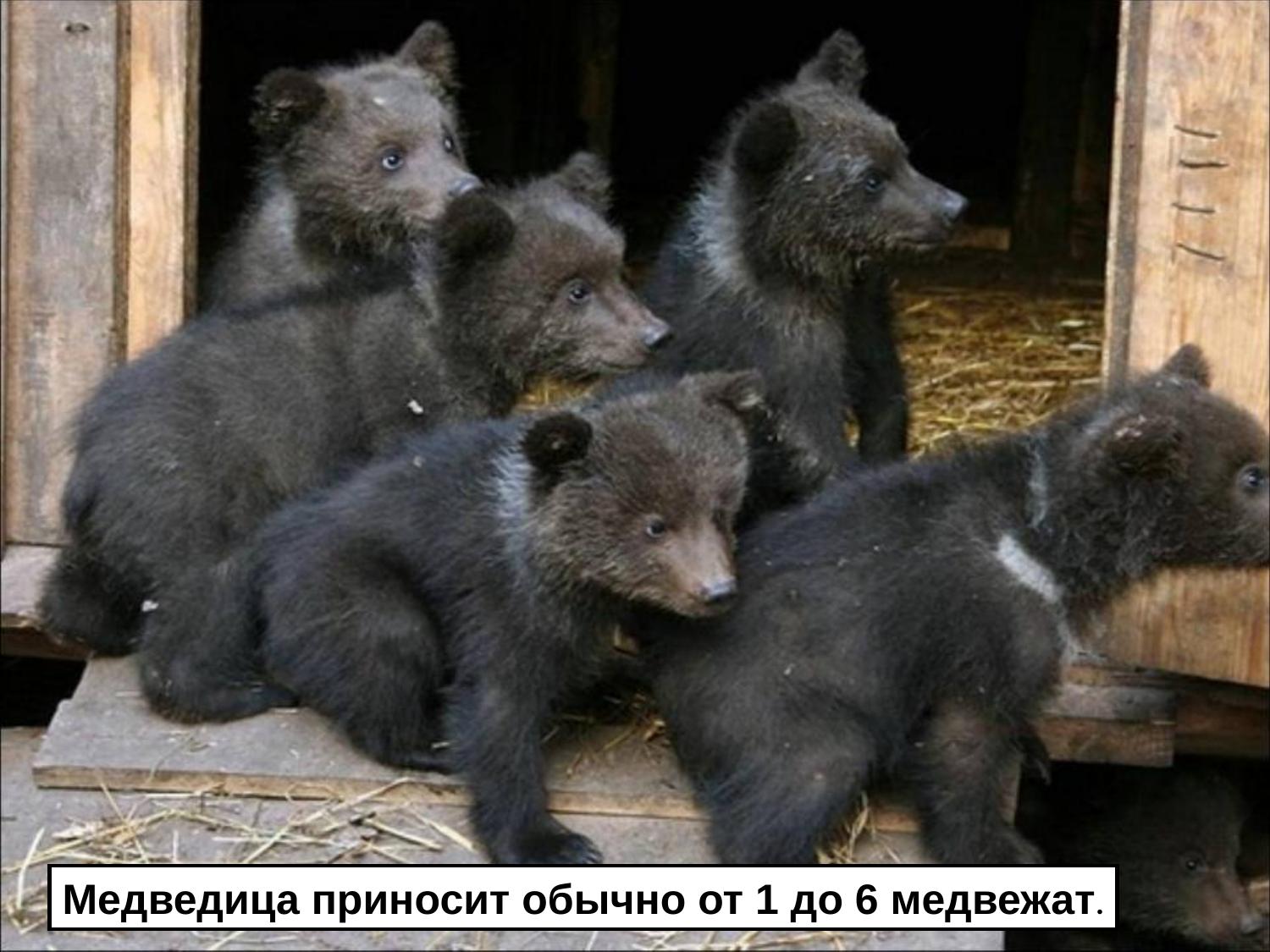

Медведица приносит обычно от 1 до 6 медвежат.